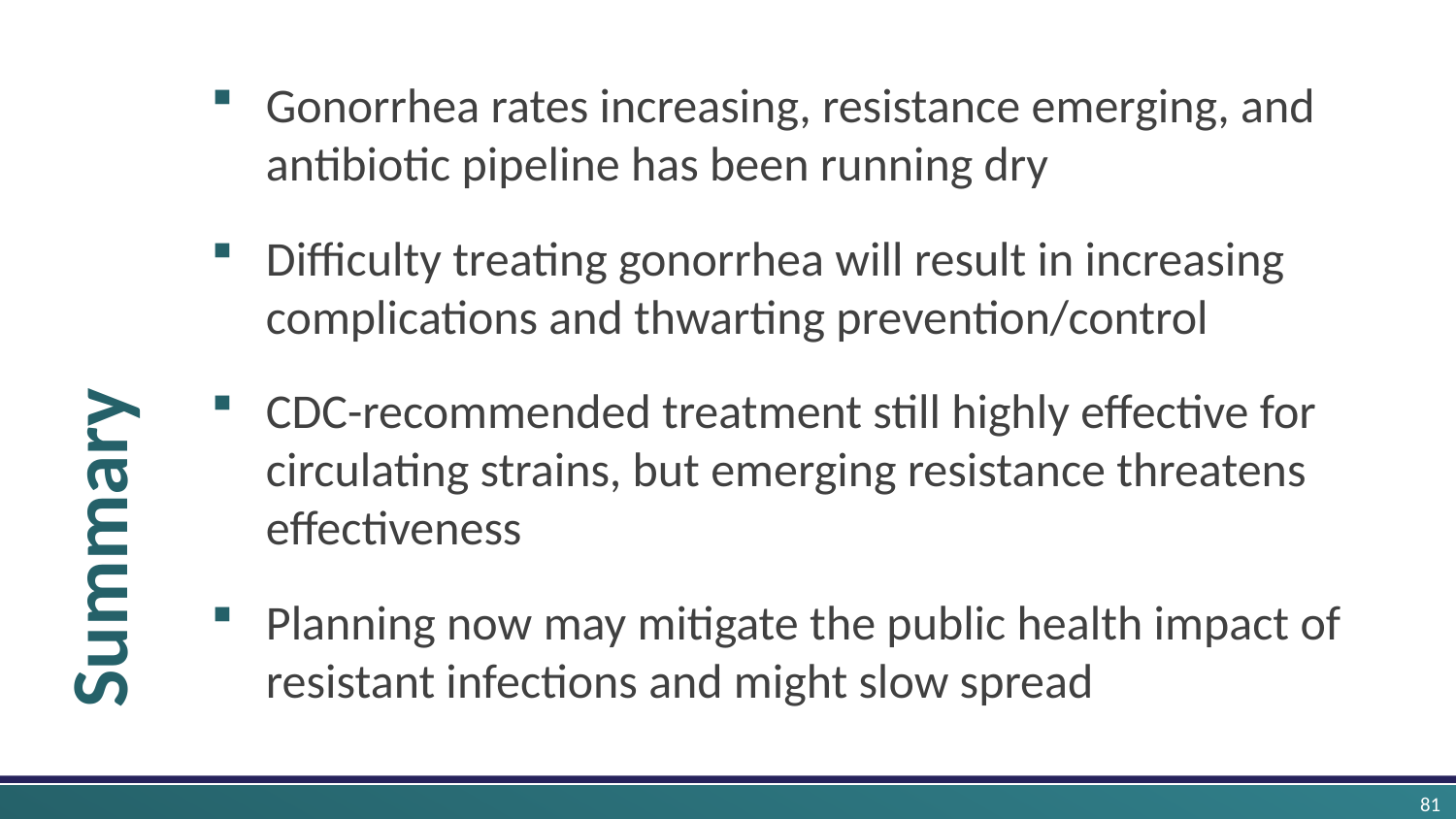

Gonorrhea rates increasing, resistance emerging, and antibiotic pipeline has been running dry
Difficulty treating gonorrhea will result in increasing complications and thwarting prevention/control
CDC-recommended treatment still highly effective for circulating strains, but emerging resistance threatens effectiveness
Planning now may mitigate the public health impact of resistant infections and might slow spread
# Summary
81